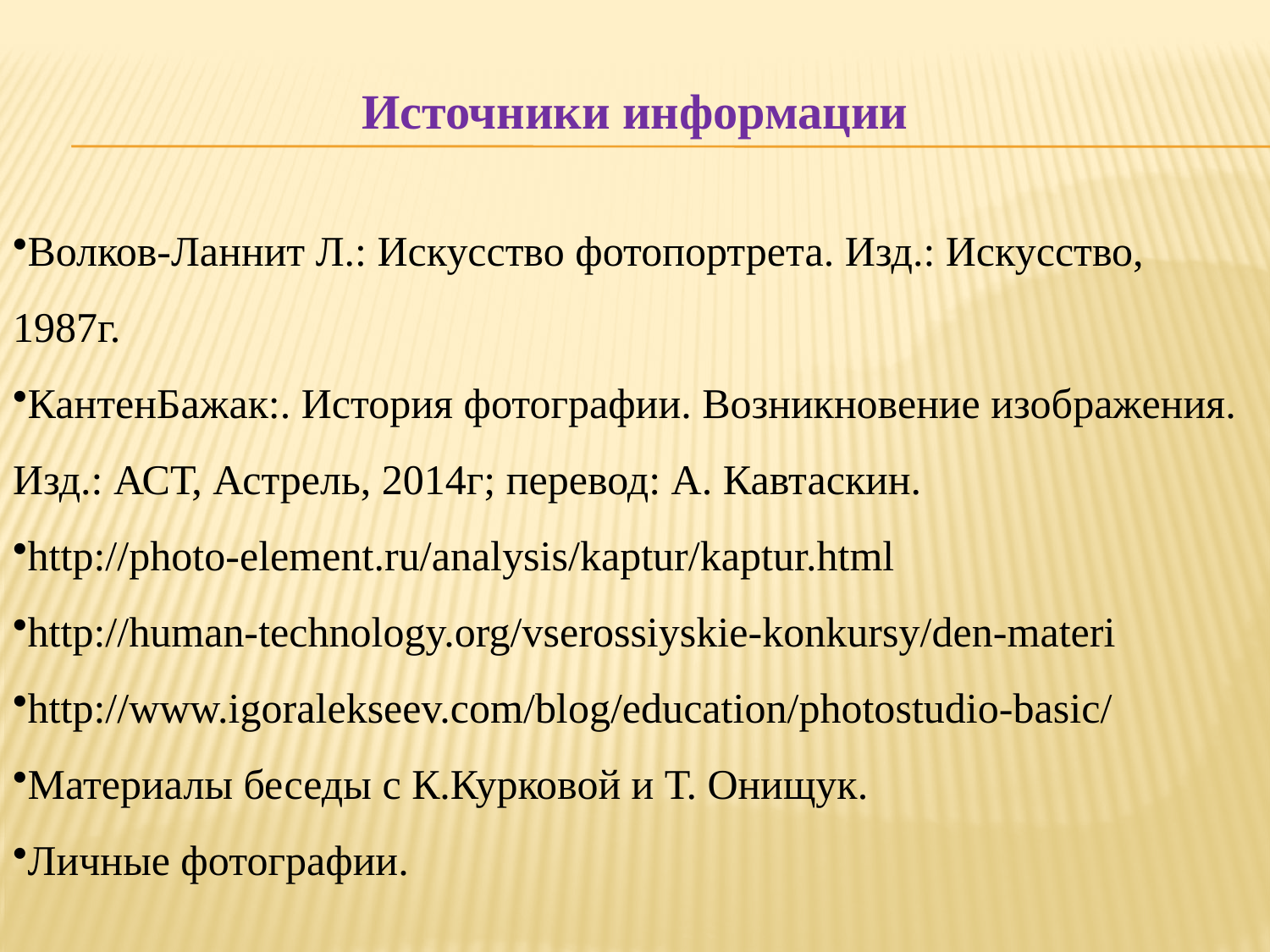

Источники информации

Волков-Ланнит Л.: Искусство фотопортрета. Изд.: Искусство, 1987г.
КантенБажак:. История фотографии. Возникновение изображения. Изд.: АСТ, Астрель, 2014г; перевод: А. Кавтаскин.
http://photo-element.ru/analysis/kaptur/kaptur.html
http://human-technology.org/vserossiyskie-konkursy/den-materi
http://www.igoralekseev.com/blog/education/photostudio-basic/
Материалы беседы с К.Курковой и Т. Онищук.
Личные фотографии.